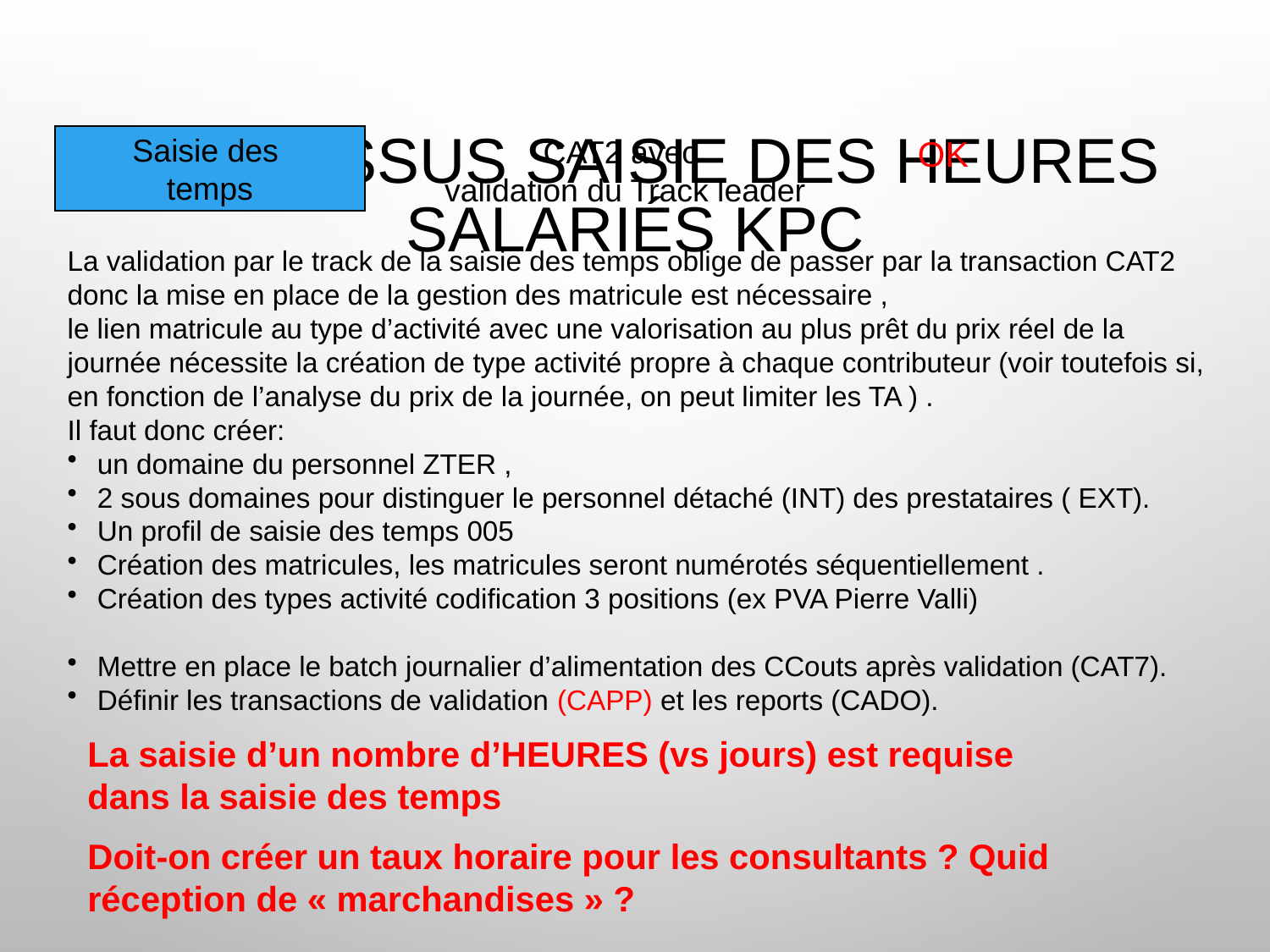

# Processus Saisie des heures salariés KPC
Saisie des
temps
CAT2 avec
validation du Track leader

OK
La validation par le track de la saisie des temps oblige de passer par la transaction CAT2 donc la mise en place de la gestion des matricule est nécessaire ,
le lien matricule au type d’activité avec une valorisation au plus prêt du prix réel de la journée nécessite la création de type activité propre à chaque contributeur (voir toutefois si, en fonction de l’analyse du prix de la journée, on peut limiter les TA ) .
Il faut donc créer:
un domaine du personnel ZTER ,
2 sous domaines pour distinguer le personnel détaché (INT) des prestataires ( EXT).
Un profil de saisie des temps 005
Création des matricules, les matricules seront numérotés séquentiellement .
Création des types activité codification 3 positions (ex PVA Pierre Valli)

Mettre en place le batch journalier d’alimentation des CCouts après validation (CAT7).
Définir les transactions de validation (CAPP) et les reports (CADO).

La saisie d’un nombre d’HEURES (vs jours) est requise dans la saisie des temps
Doit-on créer un taux horaire pour les consultants ? Quid réception de « marchandises » ?